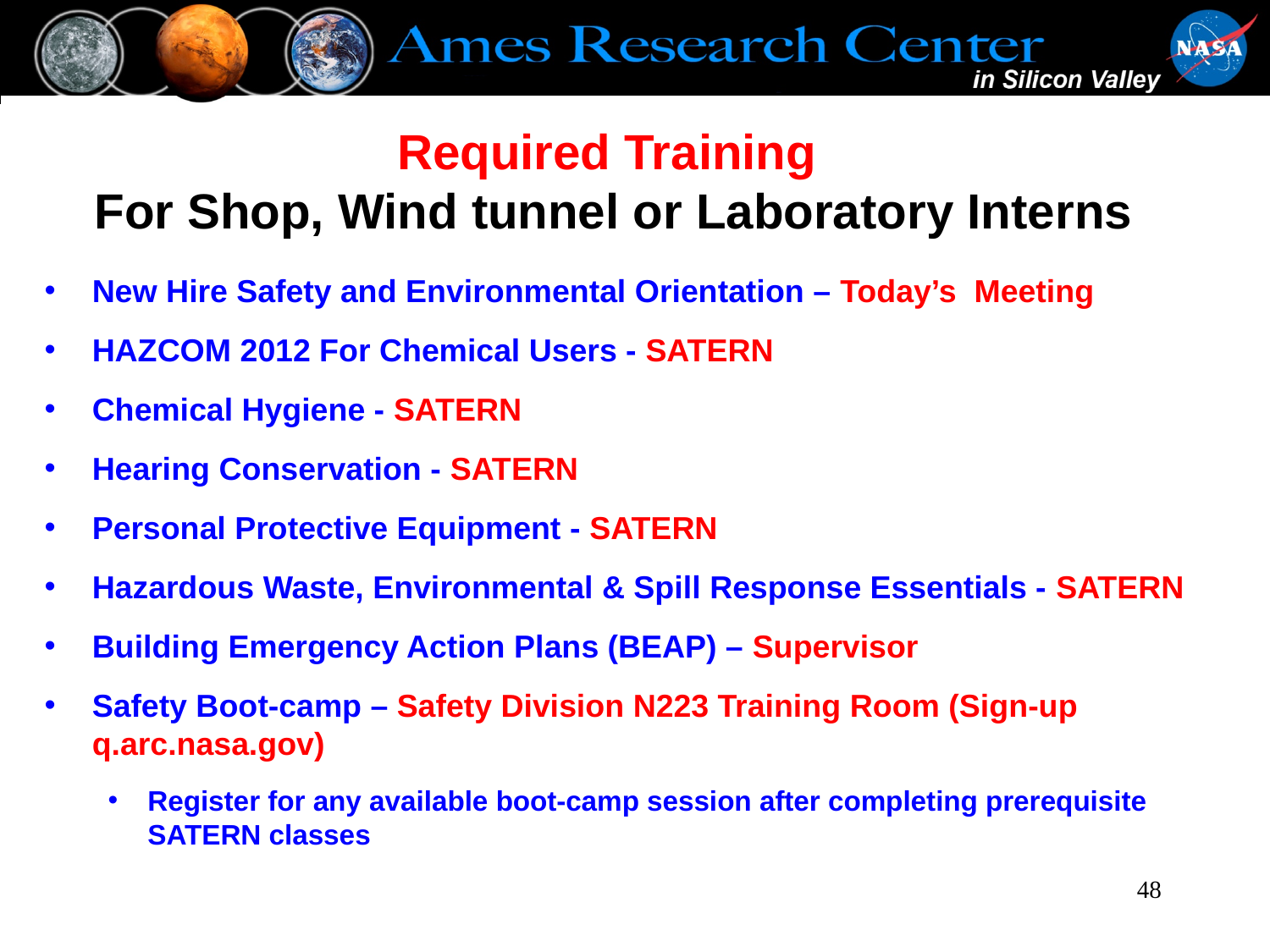

# Required Training For Shop, Wind tunnel or Laboratory Interns
New Hire Safety and Environmental Orientation – Today’s  Meeting
HAZCOM 2012 For Chemical Users - SATERN
Chemical Hygiene - SATERN
Hearing Conservation - SATERN
Personal Protective Equipment - SATERN
Hazardous Waste, Environmental & Spill Response Essentials - SATERN
Building Emergency Action Plans (BEAP) – Supervisor
Safety Boot-camp – Safety Division N223 Training Room (Sign-up q.arc.nasa.gov)
Register for any available boot-camp session after completing prerequisite SATERN classes

48